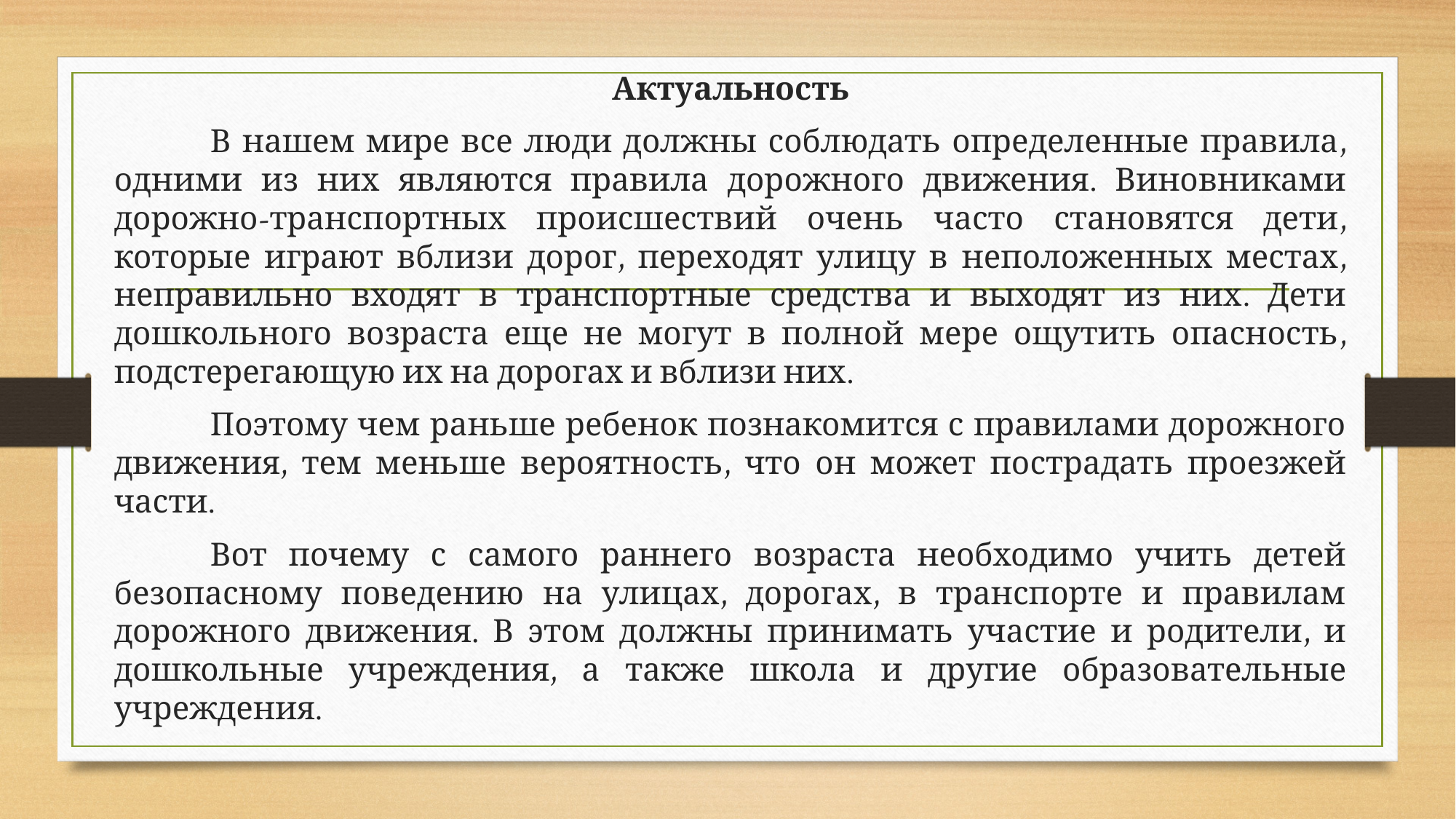

Актуальность
	В нашем мире все люди должны соблюдать определенные правила, одними из них являются правила дорожного движения. Виновниками дорожно-транспортных происшествий очень часто становятся дети, которые играют вблизи дорог, переходят улицу в неположенных местах, неправильно входят в транспортные средства и выходят из них. Дети дошкольного возраста еще не могут в полной мере ощутить опасность, подстерегающую их на дорогах и вблизи них.
	Поэтому чем раньше ребенок познакомится с правилами дорожного движения, тем меньше вероятность, что он может пострадать проезжей части.
	Вот почему с самого раннего возраста необходимо учить детей безопасному поведению на улицах, дорогах, в транспорте и правилам дорожного движения. В этом должны принимать участие и родители, и дошкольные учреждения, а также школа и другие образовательные учреждения.